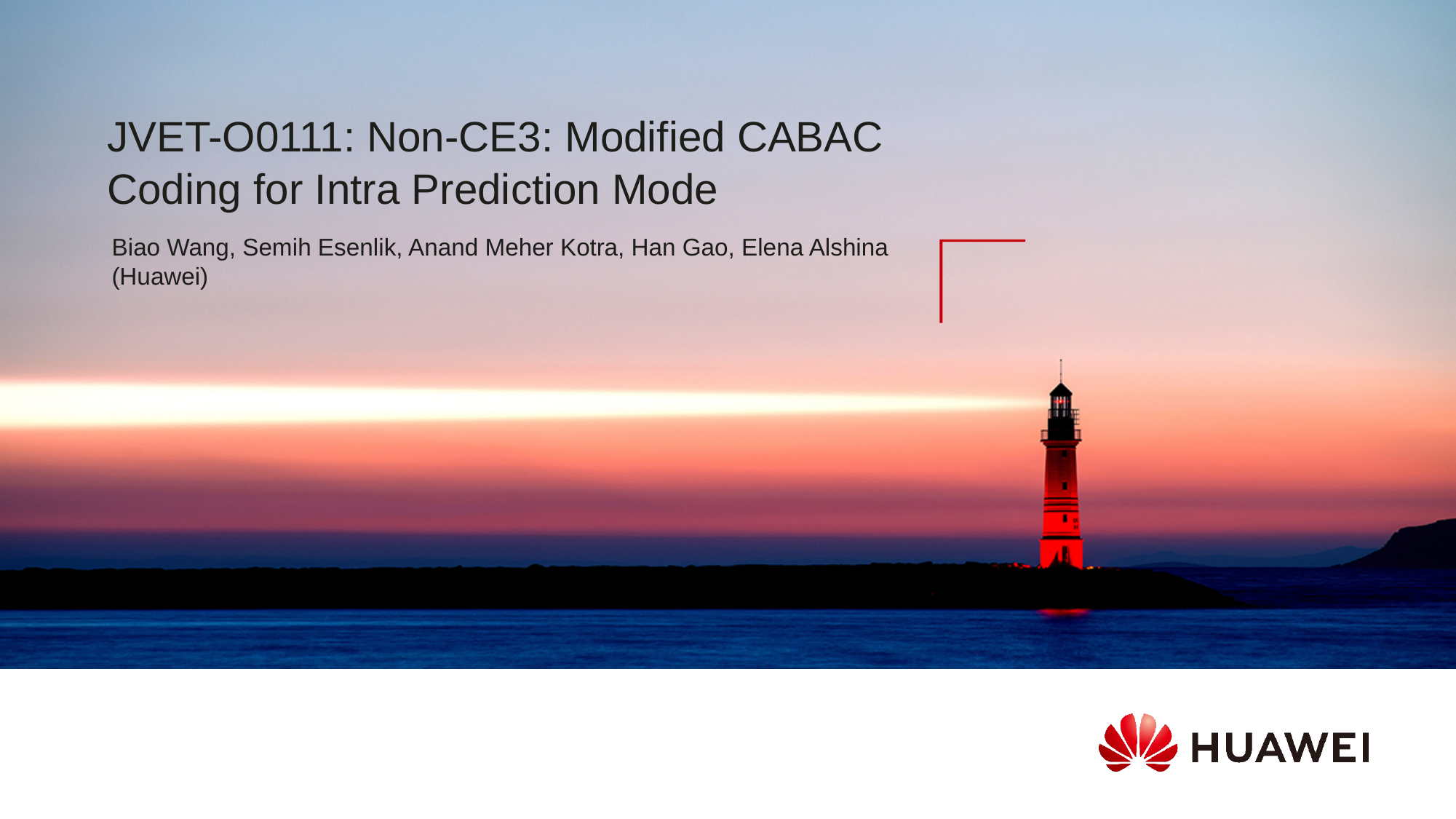

# JVET-O0111: Non-CE3: Modified CABAC Coding for Intra Prediction Mode
Biao Wang, Semih Esenlik, Anand Meher Kotra, Han Gao, Elena Alshina (Huawei)